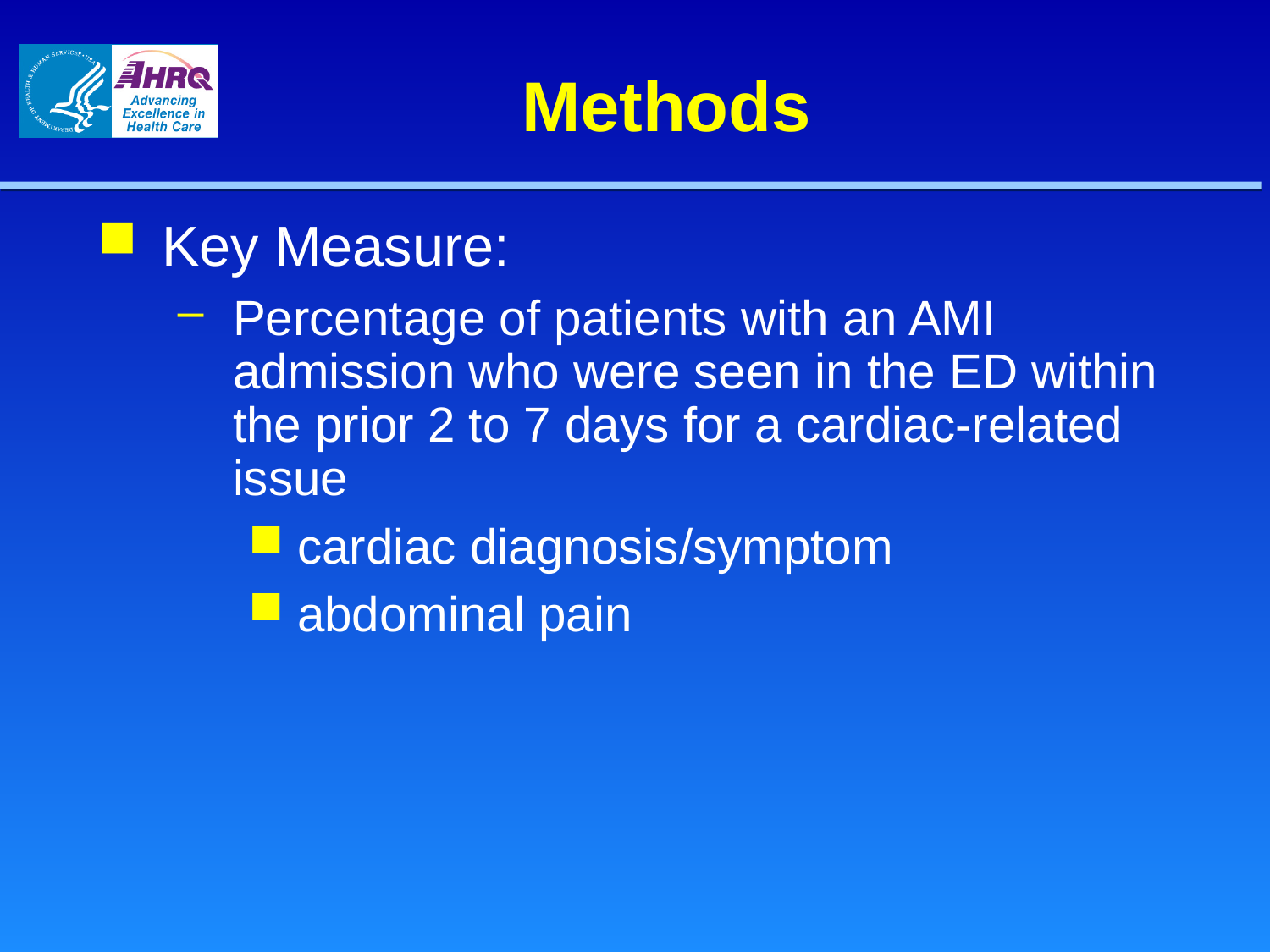

# Methods
Key Measure:
Percentage of patients with an AMI admission who were seen in the ED within the prior 2 to 7 days for a cardiac-related issue
cardiac diagnosis/symptom
abdominal pain